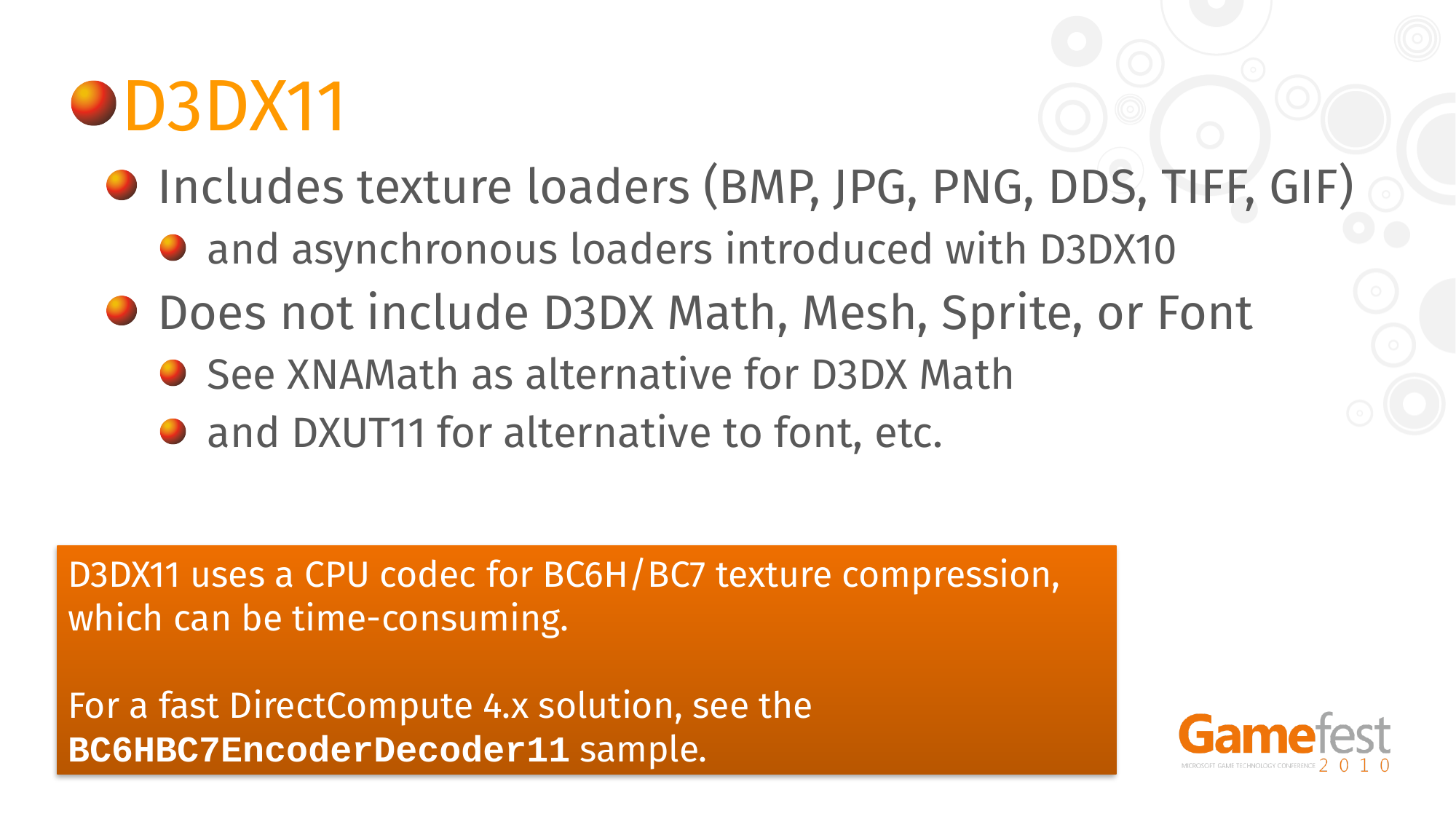

D3DX11
Includes texture loaders (BMP, JPG, PNG, DDS, TIFF, GIF)
and asynchronous loaders introduced with D3DX10
Does not include D3DX Math, Mesh, Sprite, or Font
See XNAMath as alternative for D3DX Math
and DXUT11 for alternative to font, etc.
D3DX11 uses a CPU codec for BC6H/BC7 texture compression, which can be time-consuming.

For a fast DirectCompute 4.x solution, see the BC6HBC7EncoderDecoder11 sample.